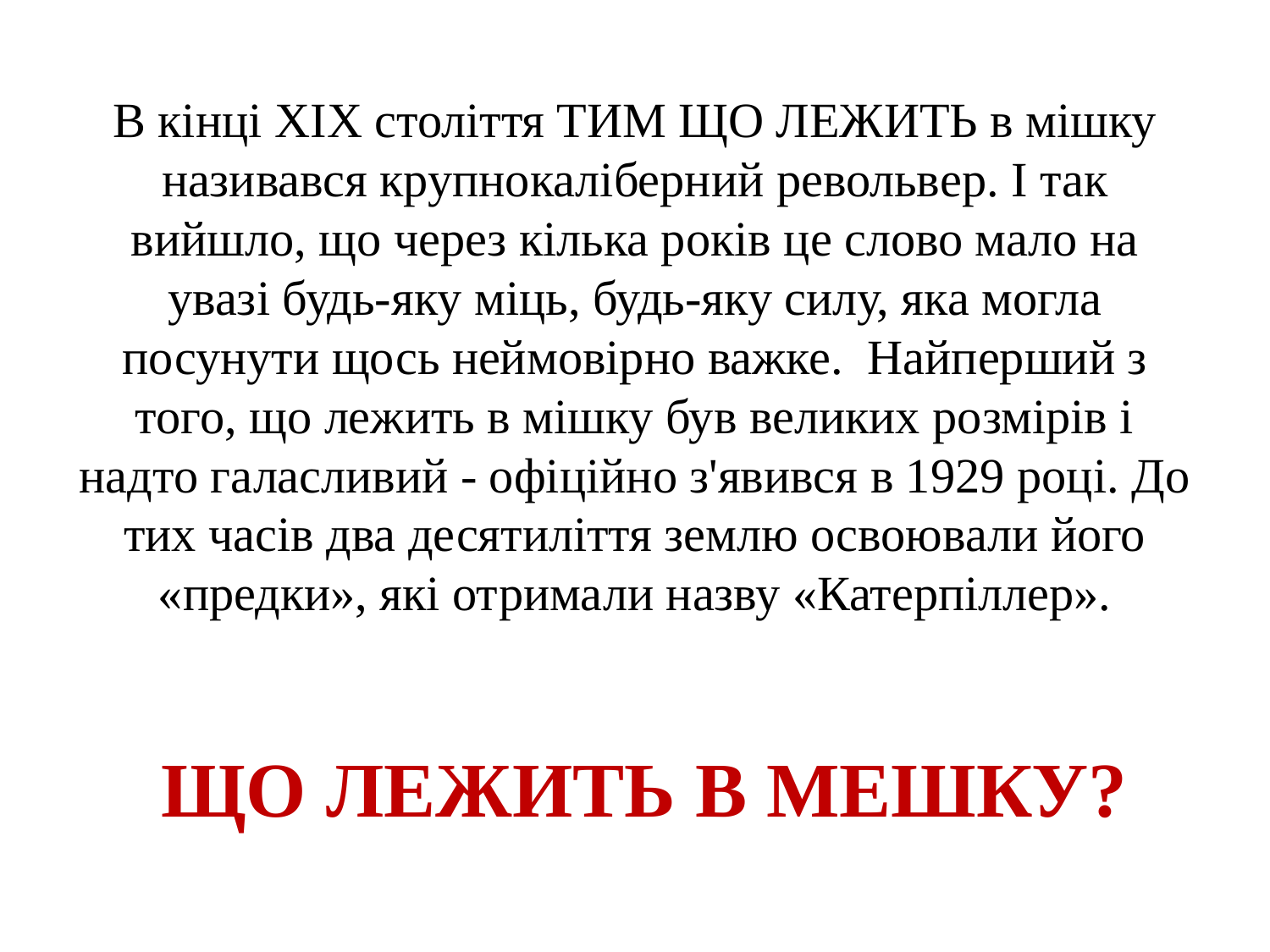

# В кінці XIX століття ТИМ ЩО ЛЕЖИТЬ в мішку називався крупнокаліберний револьвер. І так вийшло, що через кілька років це слово мало на увазі будь-яку міць, будь-яку силу, яка могла посунути щось неймовірно важке.  Найперший з того, що лежить в мішку був великих розмірів і надто галасливий - офіційно з'явився в 1929 році. До тих часів два десятиліття землю освоювали його «предки», які отримали назву «Катерпіллер». ЩО ЛЕЖИТЬ В МЕШКУ?